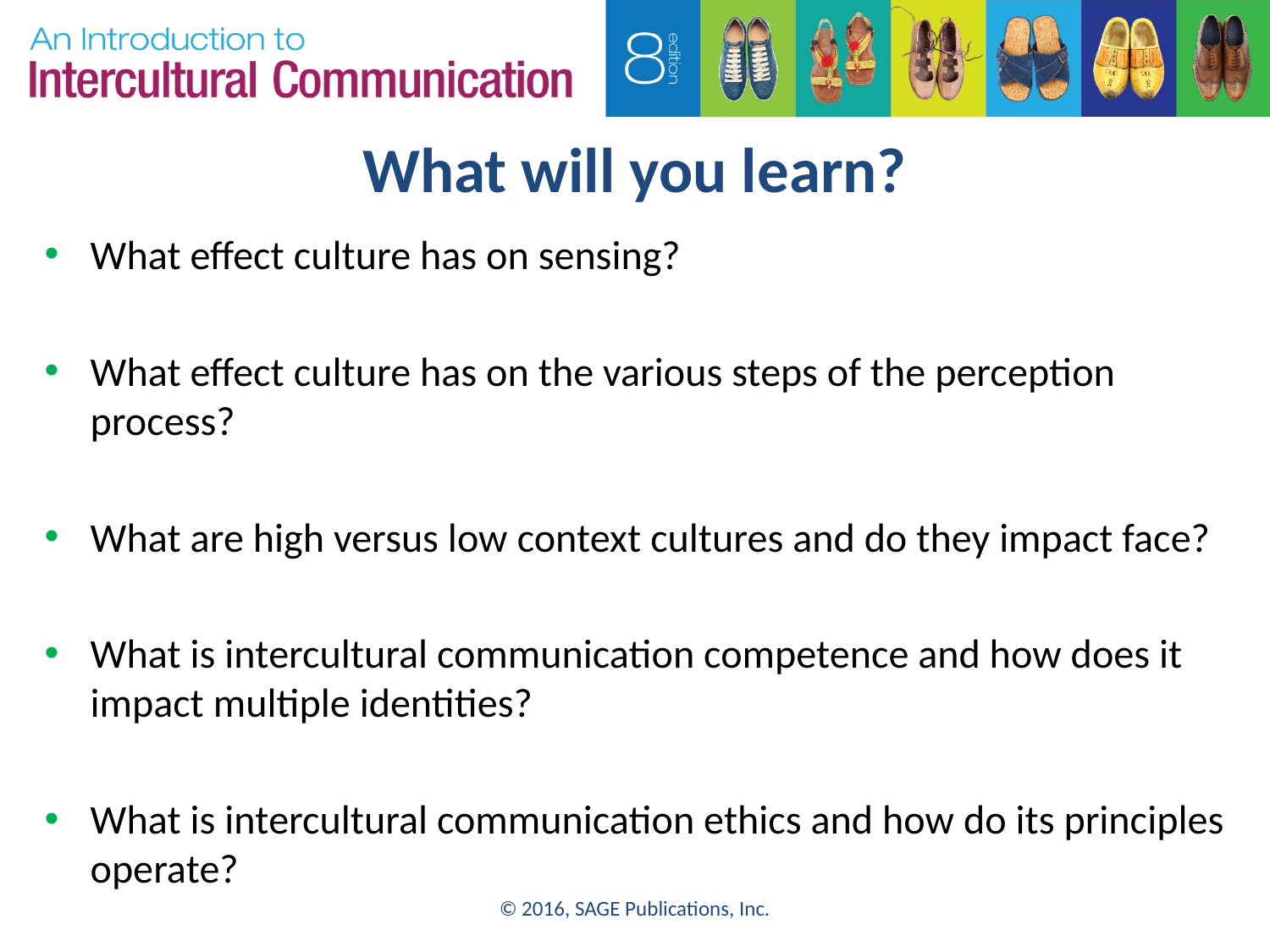

# What will you learn?
What effect culture has on sensing?

What effect culture has on the various steps of the perception process?

What are high versus low context cultures and do they impact face?

What is intercultural communication competence and how does it impact multiple identities?

What is intercultural communication ethics and how do its principles operate?
© 2016, SAGE Publications, Inc.